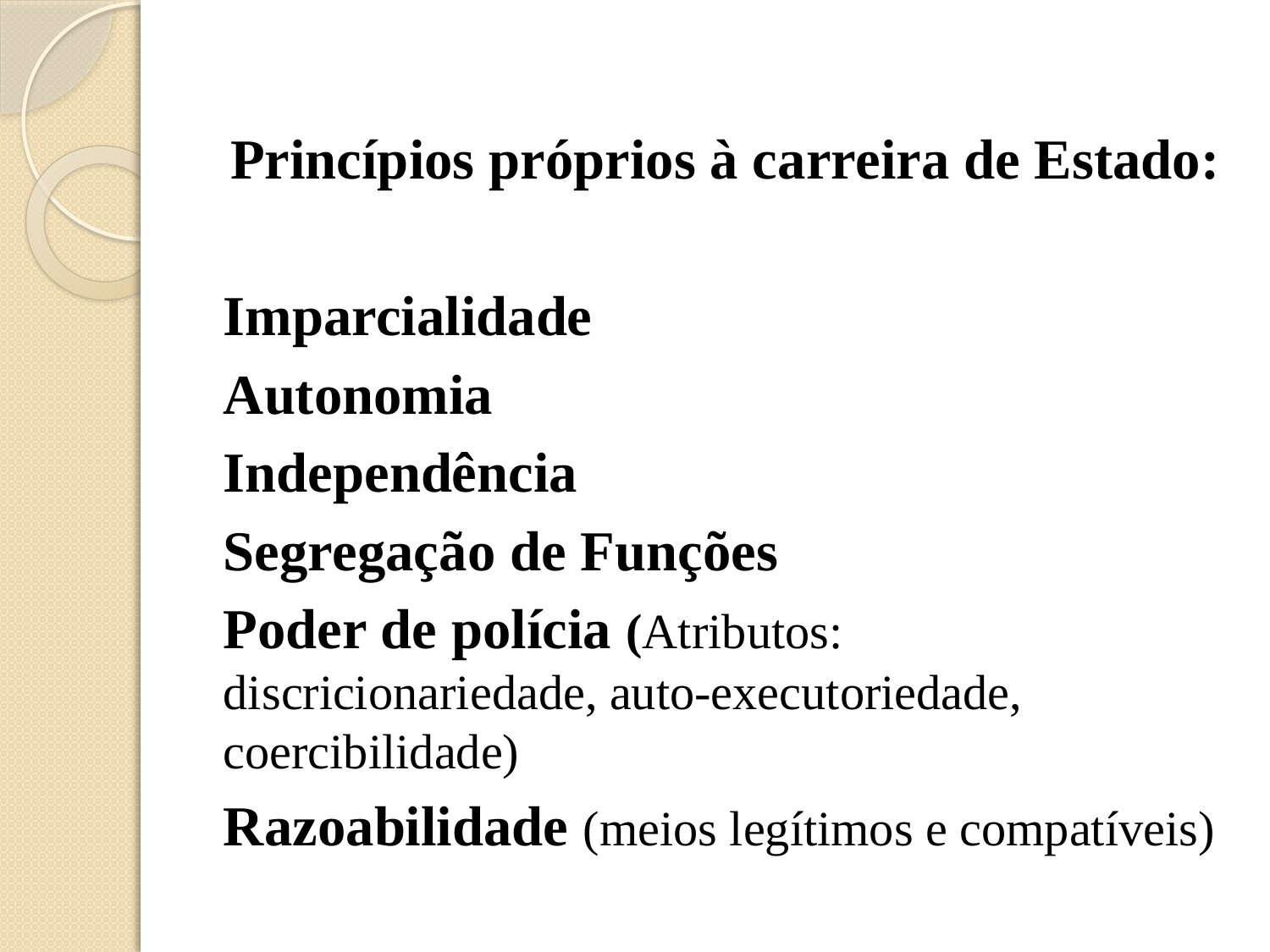

#
Princípios próprios à carreira de Estado:

Imparcialidade
Autonomia
Independência
Segregação de Funções
Poder de polícia (Atributos: discricionariedade, auto-executoriedade, coercibilidade)
Razoabilidade (meios legítimos e compatíveis)